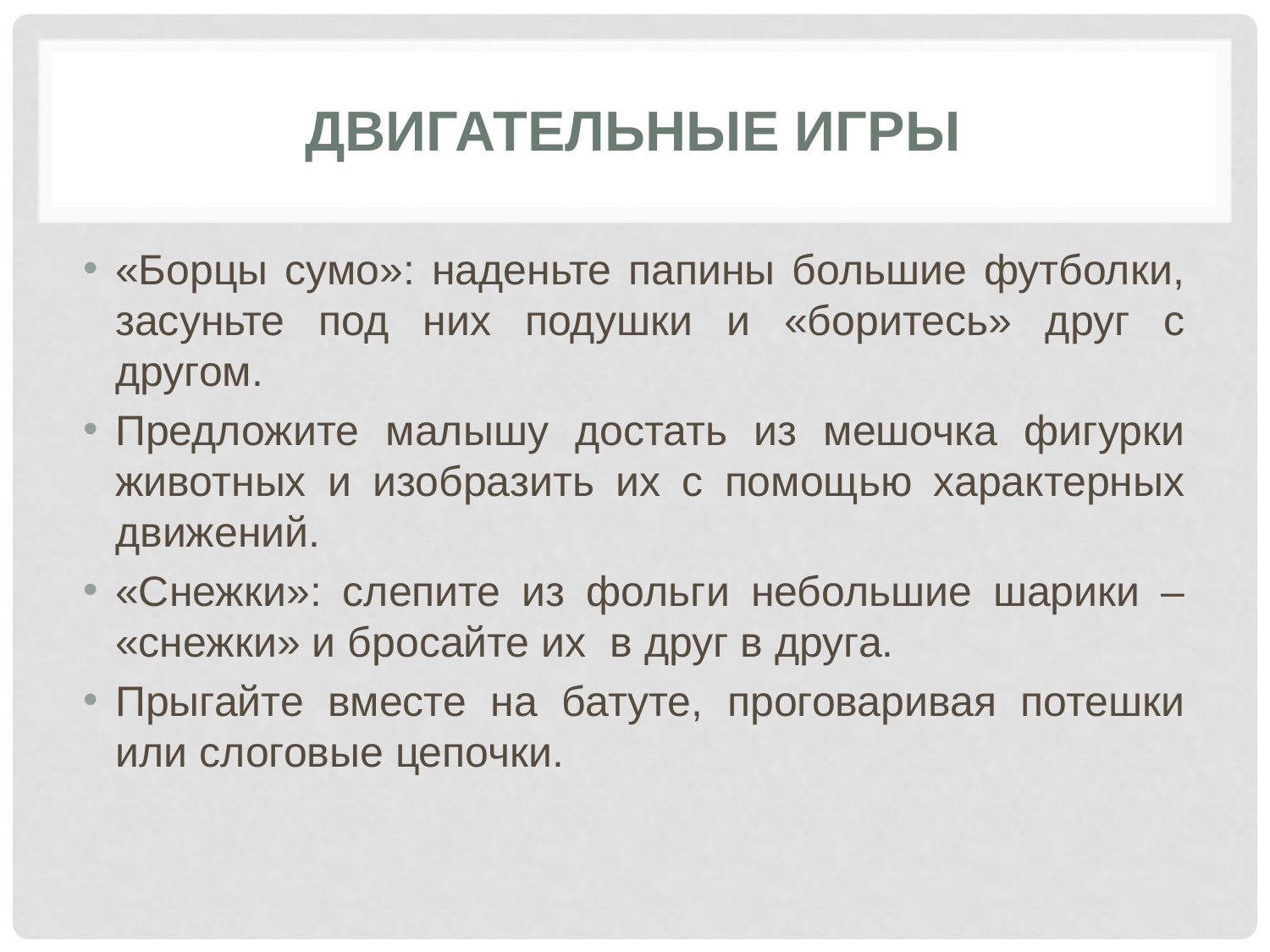

# Двигательные игры
«Борцы сумо»: наденьте папины большие футболки, засуньте под них подушки и «боритесь» друг с другом.
Предложите малышу достать из мешочка фигурки животных и изобразить их с помощью характерных движений.
«Снежки»: слепите из фольги небольшие шарики – «снежки» и бросайте их  в друг в друга.
Прыгайте вместе на батуте, проговаривая потешки или слоговые цепочки.